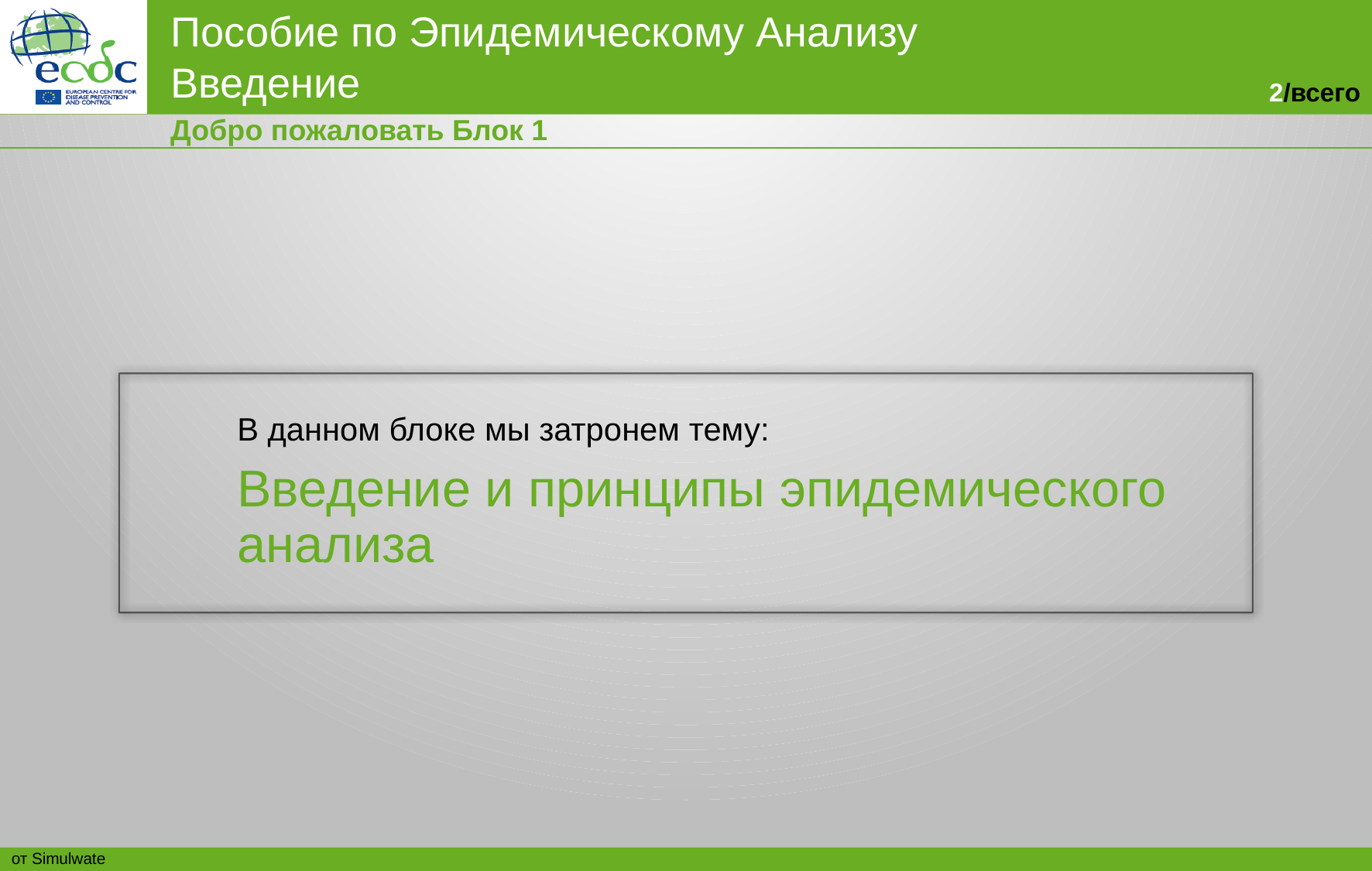

Добро пожаловать Блок 1

В данном блоке мы затронем тему:
Введение и принципы эпидемического анализа